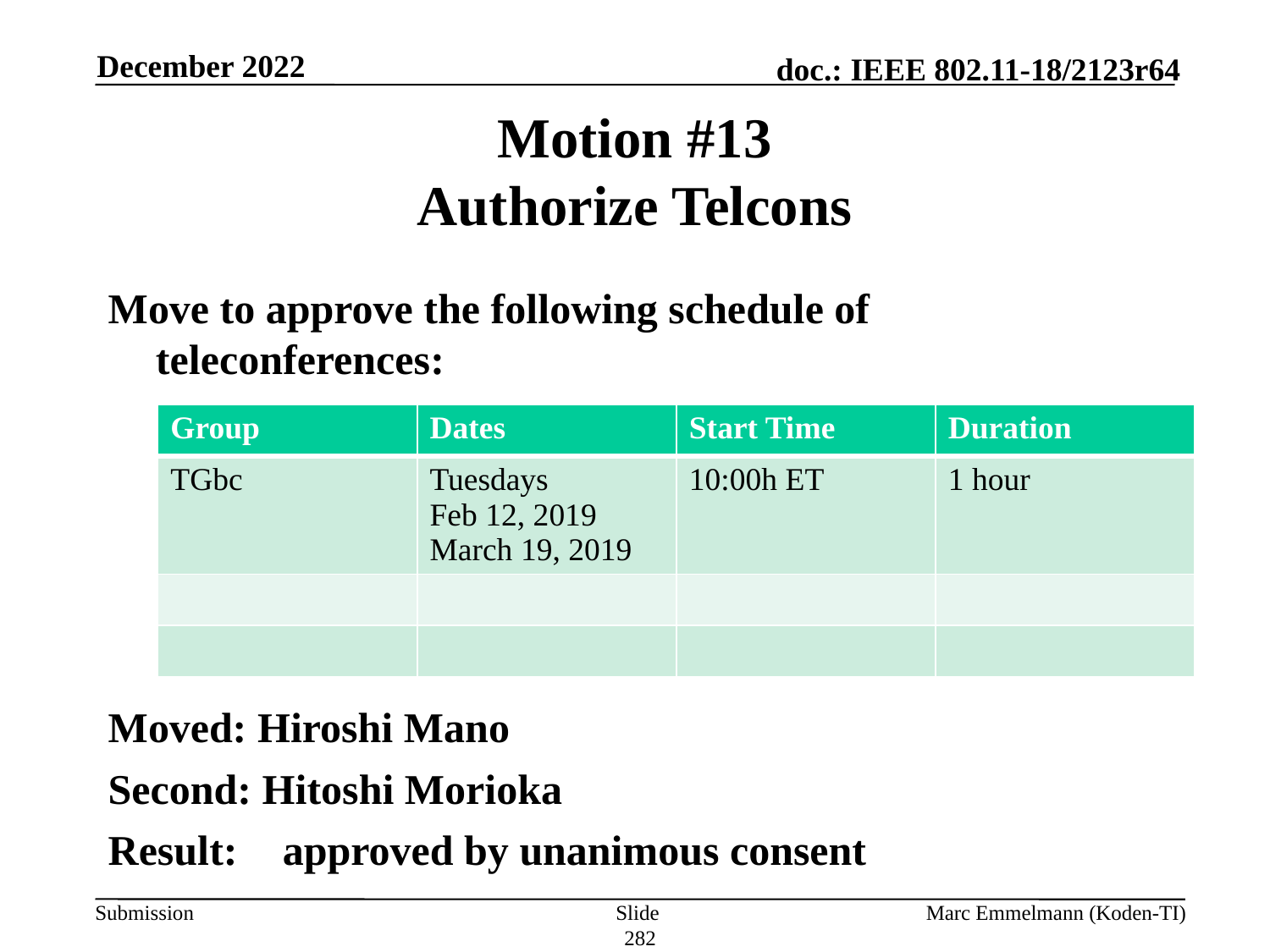

December 2022
# Motion #13 Authorize Telcons
Move to approve the following schedule of teleconferences:

Moved: Hiroshi Mano
Second: Hitoshi Morioka
Result:	approved by unanimous consent
| Group | Dates | Start Time | Duration |
| --- | --- | --- | --- |
| TGbc | Tuesdays Feb 12, 2019 March 19, 2019 | 10:00h ET | 1 hour |
|  |  |  |  |
|  |  |  |  |
Slide 282
Marc Emmelmann (Koden-TI)